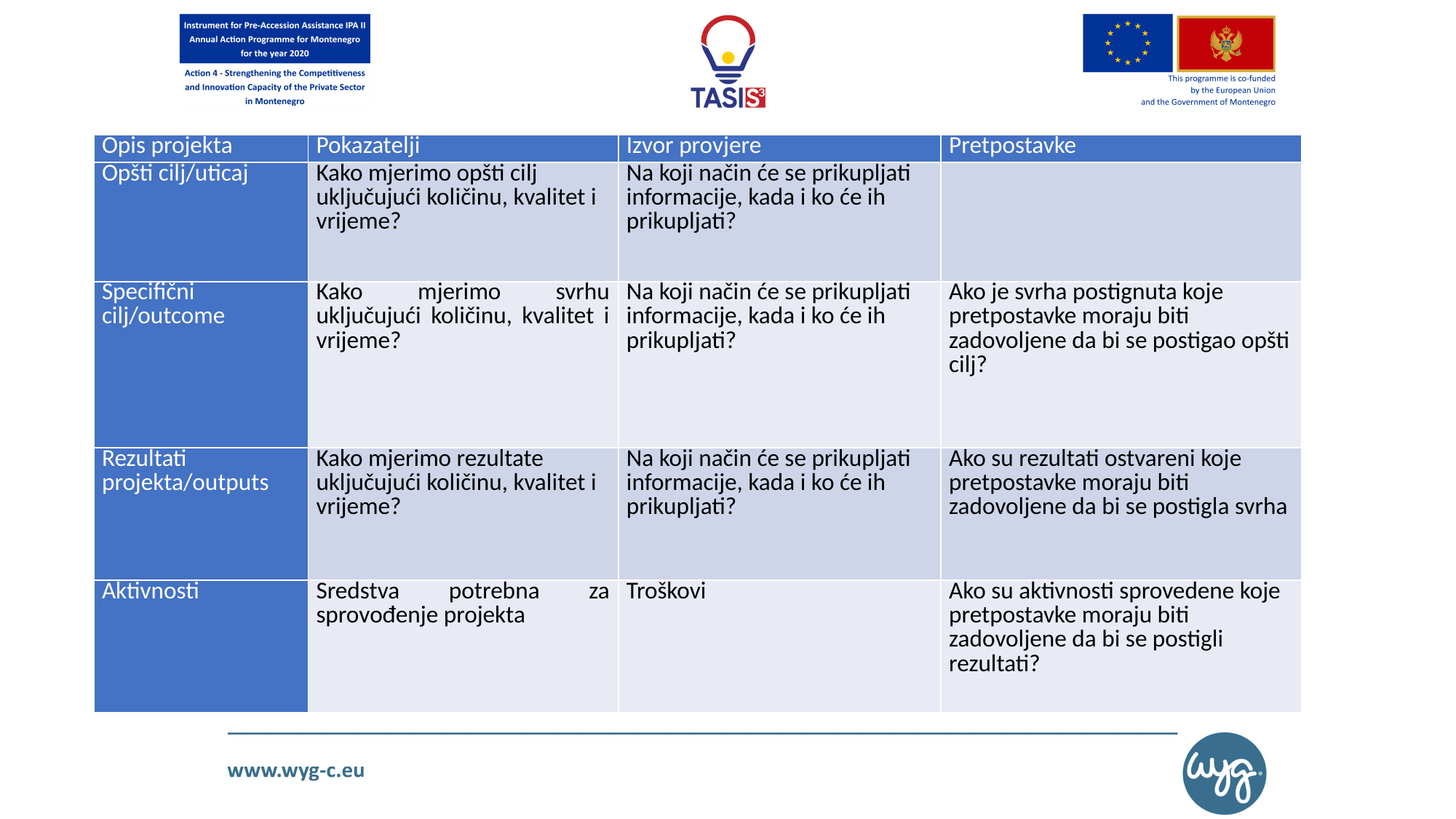

| Opis projekta | Pokazatelji | Izvor provjere | Pretpostavke |
| --- | --- | --- | --- |
| Opšti cilj/uticaj | Kako mjerimo opšti cilj uključujući količinu, kvalitet i vrijeme? | Na koji način će se prikupljati informacije, kada i ko će ih prikupljati? |  |
| Specifični cilj/outcome | Kako mjerimo svrhu uključujući količinu, kvalitet i vrijeme? | Na koji način će se prikupljati informacije, kada i ko će ih prikupljati? | Ako je svrha postignuta koje pretpostavke moraju biti zadovoljene da bi se postigao opšti cilj? |
| Rezultati projekta/outputs | Kako mjerimo rezultate uključujući količinu, kvalitet i vrijeme? | Na koji način će se prikupljati informacije, kada i ko će ih prikupljati? | Ako su rezultati ostvareni koje pretpostavke moraju biti zadovoljene da bi se postigla svrha |
| Aktivnosti | Sredstva potrebna za sprovođenje projekta | Troškovi | Ako su aktivnosti sprovedene koje pretpostavke moraju biti zadovoljene da bi se postigli rezultati? |